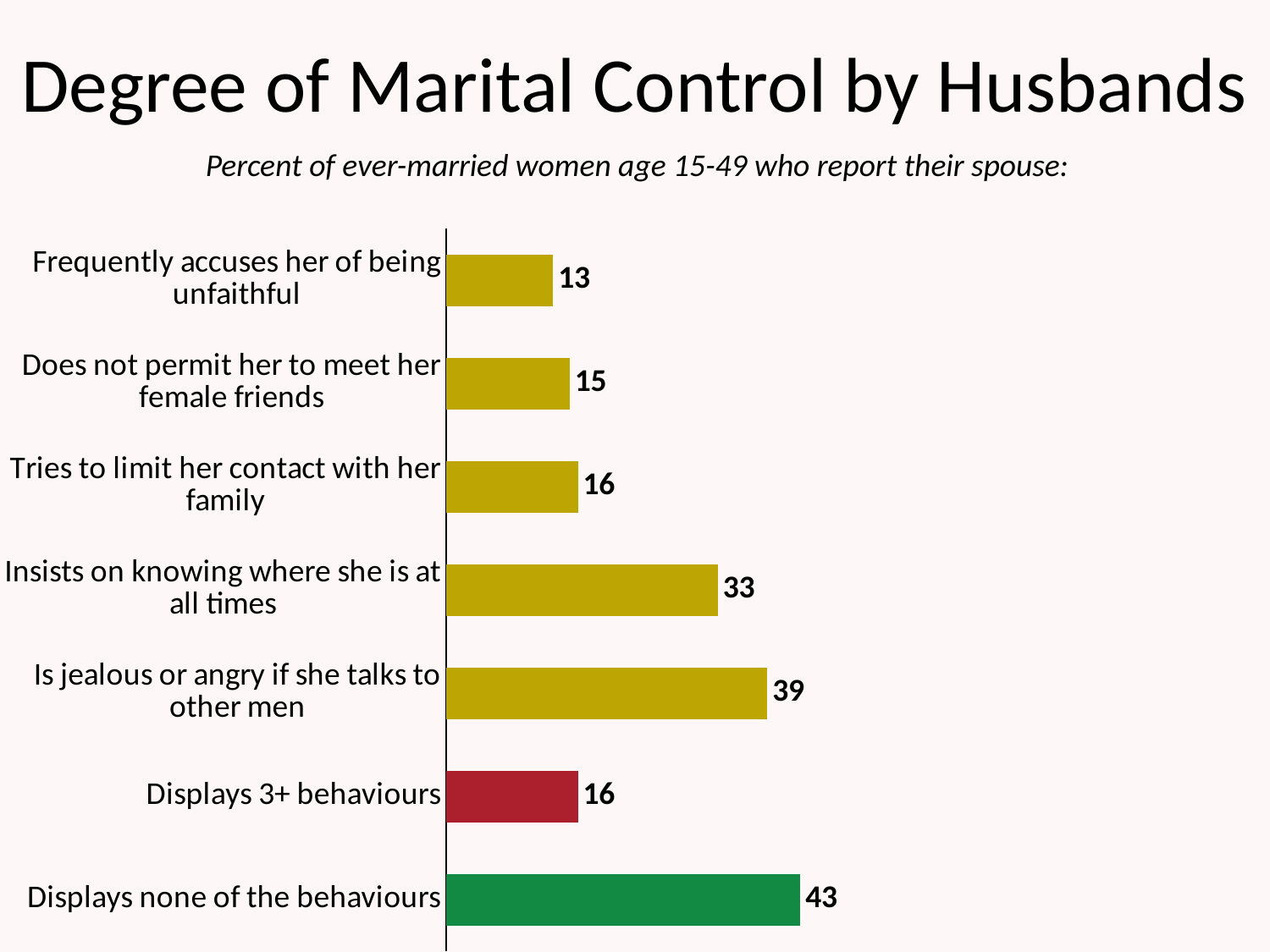

# Degree of Marital Control by Husbands
Percent of ever-married women age 15-49 who report their spouse:

### Chart

| Category | Series 1 |
|---|---|
| Displays none of the behaviours | 43.0 |
| Displays 3+ behaviours | 16.0 |
| Is jealous or angry if she talks to other men | 39.0 |
| Insists on knowing where she is at all times | 33.0 |
| Tries to limit her contact with her family | 16.0 |
| Does not permit her to meet her female friends | 15.0 |
| Frequently accuses her of being unfaithful | 13.0 |